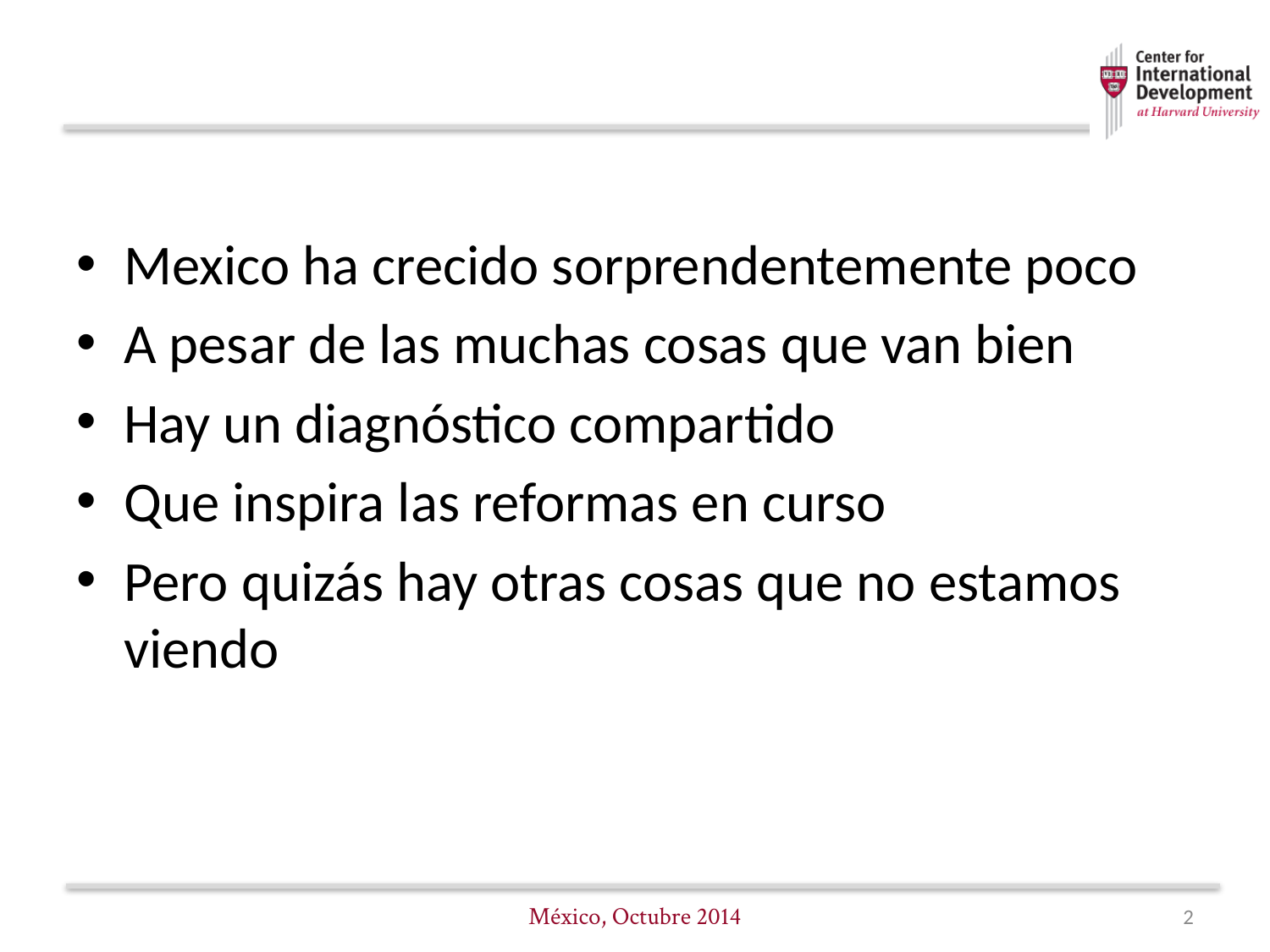

#
Mexico ha crecido sorprendentemente poco
A pesar de las muchas cosas que van bien
Hay un diagnóstico compartido
Que inspira las reformas en curso
Pero quizás hay otras cosas que no estamos viendo

México, Octubre 2014
2